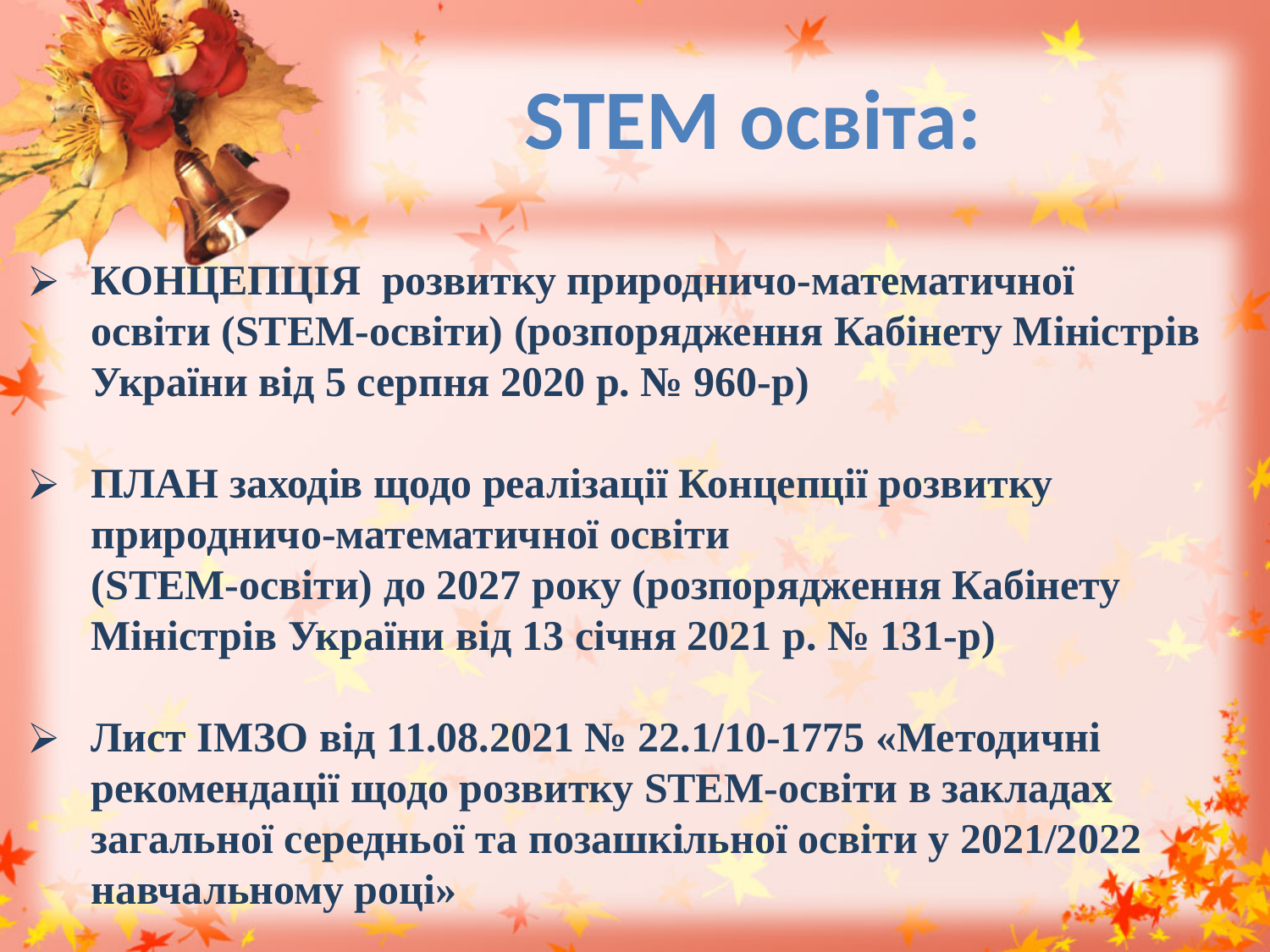

STEM освіта:
КОНЦЕПЦІЯ  розвитку природничо-математичної освіти (STEM-освіти) (розпорядження Кабінету Міністрів України від 5 серпня 2020 р. № 960-р)

ПЛАН заходів щодо реалізації Концепції розвитку природничо-математичної освіти
(STEM-освіти) до 2027 року (розпорядження Кабінету Міністрів України від 13 січня 2021 р. № 131-р)

Лист ІМЗО від 11.08.2021 № 22.1/10-1775 «Методичні рекомендації щодо розвитку STEM-освіти в закладах загальної середньої та позашкільної освіти у 2021/2022 навчальному році»